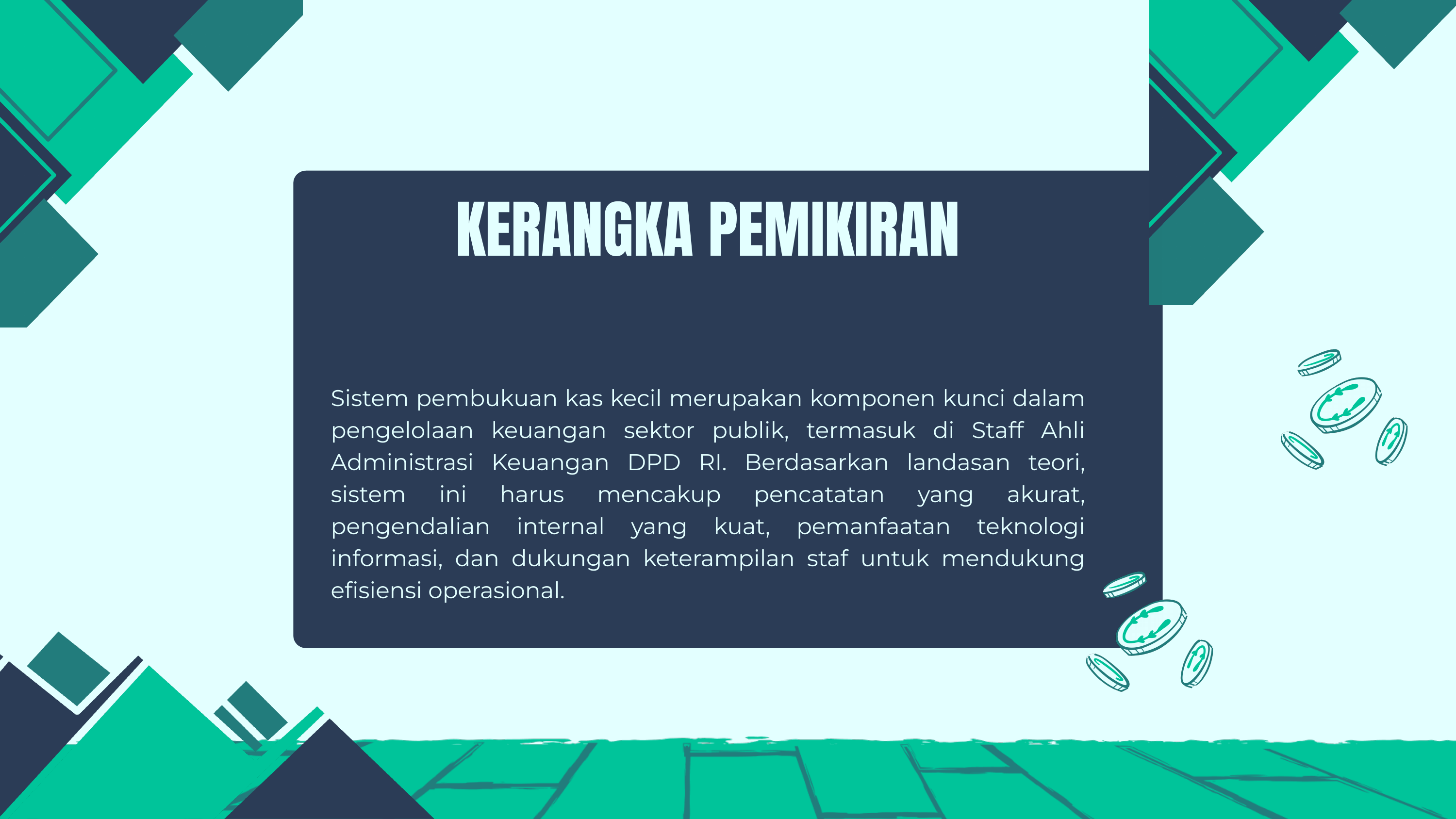

KERANGKA PEMIKIRAN

Sistem pembukuan kas kecil merupakan komponen kunci dalam pengelolaan keuangan sektor publik, termasuk di Staff Ahli Administrasi Keuangan DPD RI. Berdasarkan landasan teori, sistem ini harus mencakup pencatatan yang akurat, pengendalian internal yang kuat, pemanfaatan teknologi informasi, dan dukungan keterampilan staf untuk mendukung efisiensi operasional.